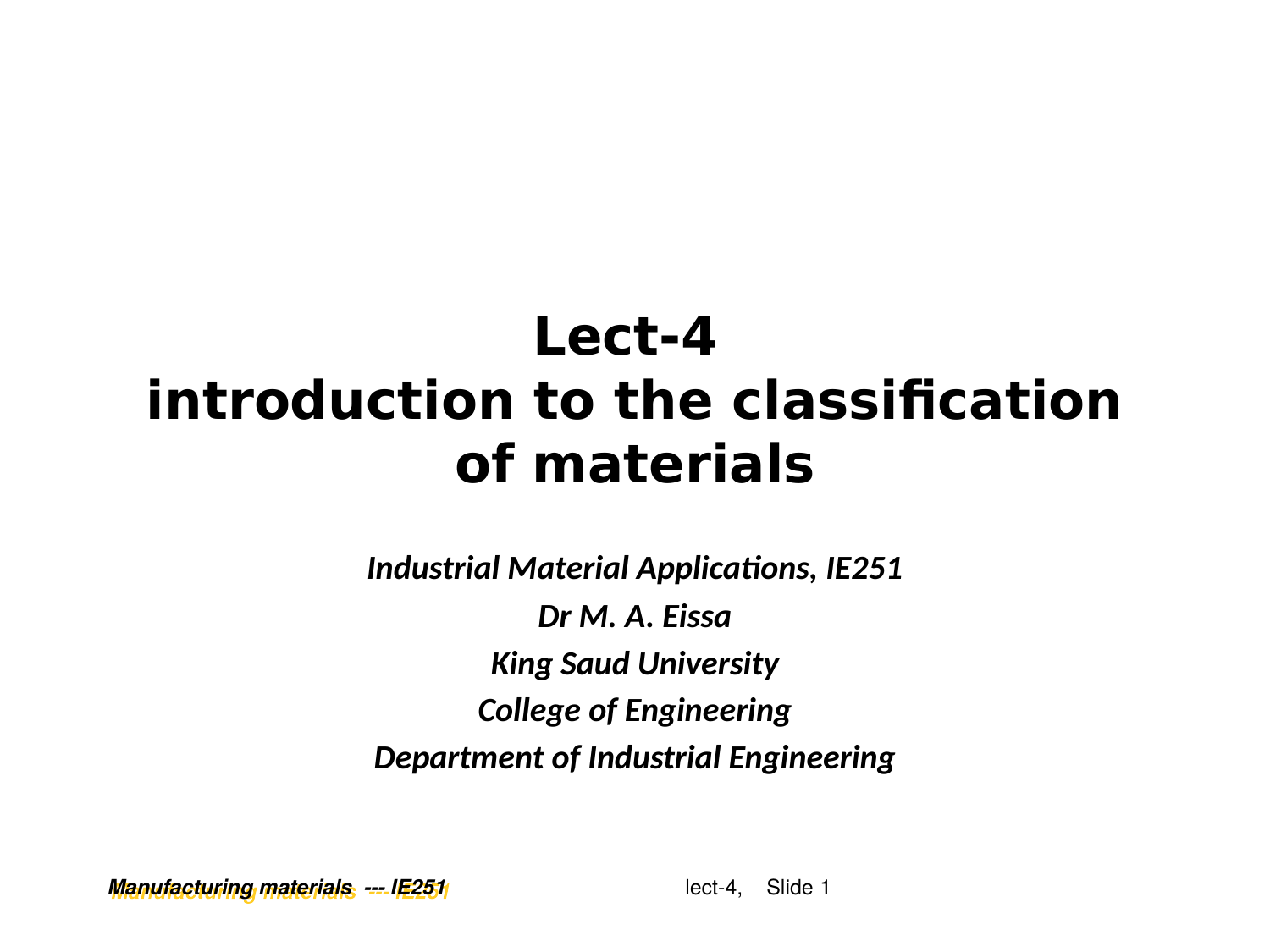

# Lect-4 introduction to the classification of materials
Industrial Material Applications, IE251
Dr M. A. Eissa
King Saud University
College of Engineering
Department of Industrial Engineering